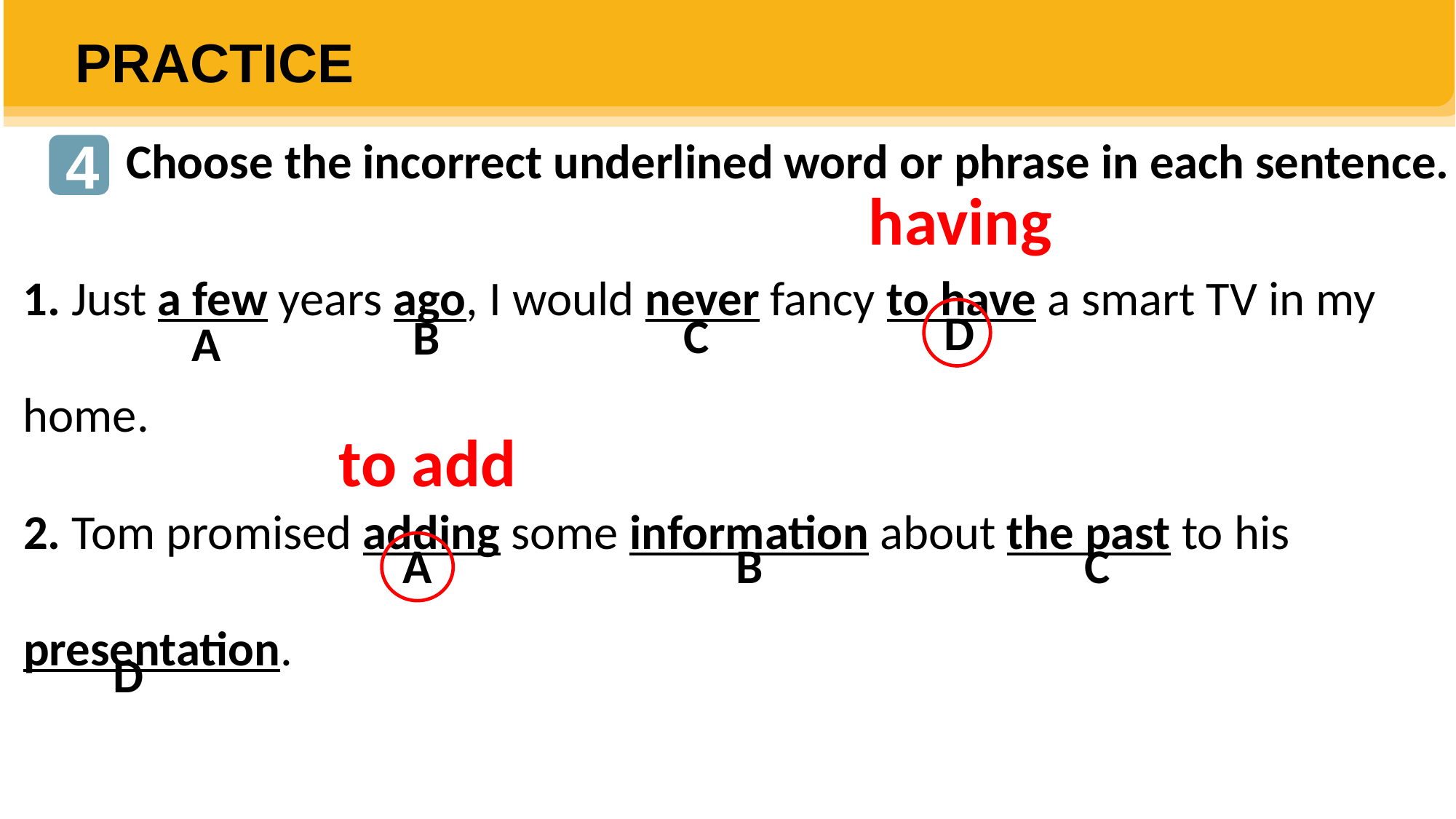

PRACTICE
4
Choose the incorrect underlined word or phrase in each sentence.

having
1. Just a few years ago, I would never fancy to have a smart TV in my home.
D
C

B
A
to add
2. Tom promised adding some information about the past to his presentation.
A
B
C

D